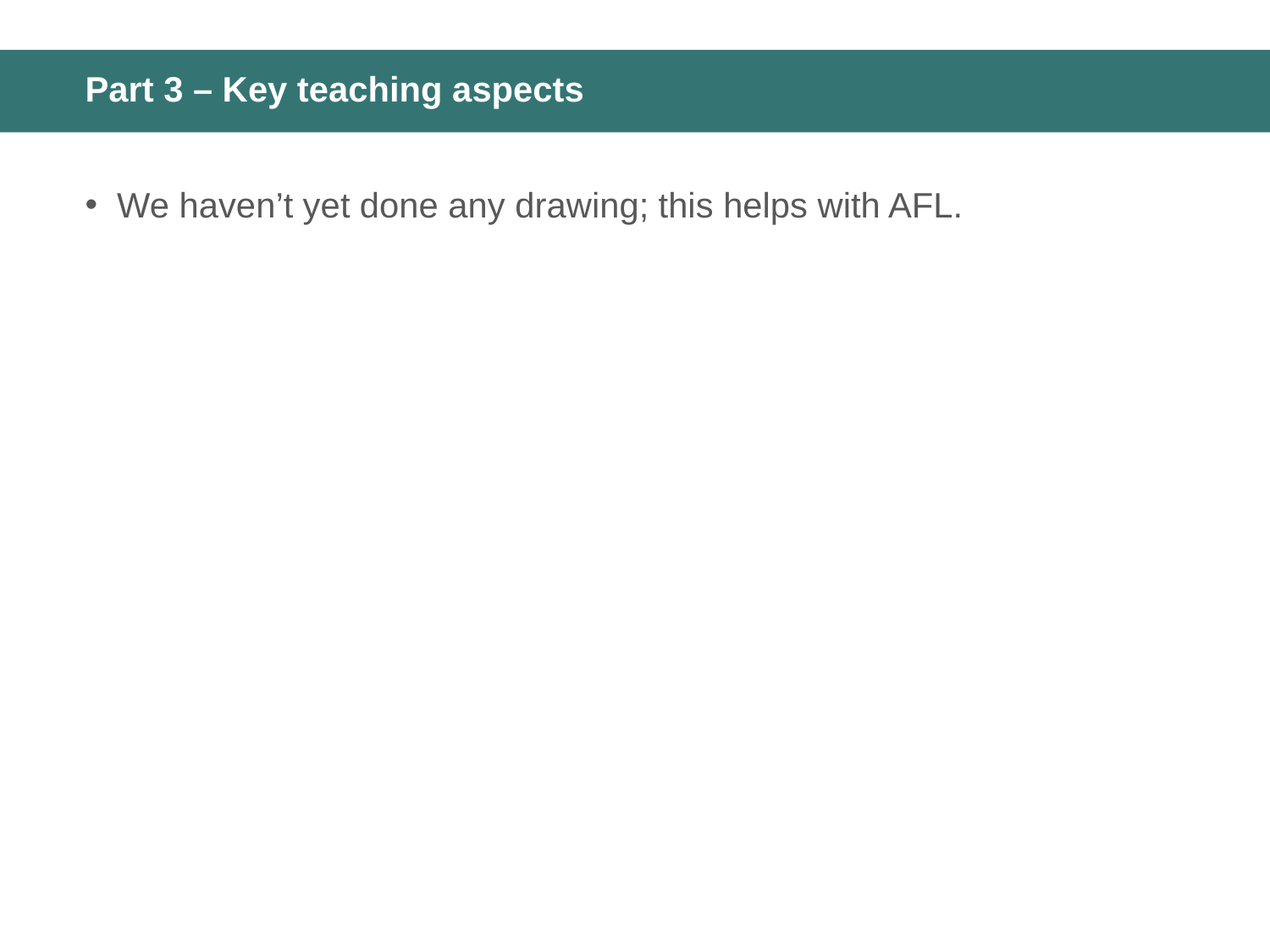

# Part 3 – Key teaching aspects
We haven’t yet done any drawing; this helps with AFL.